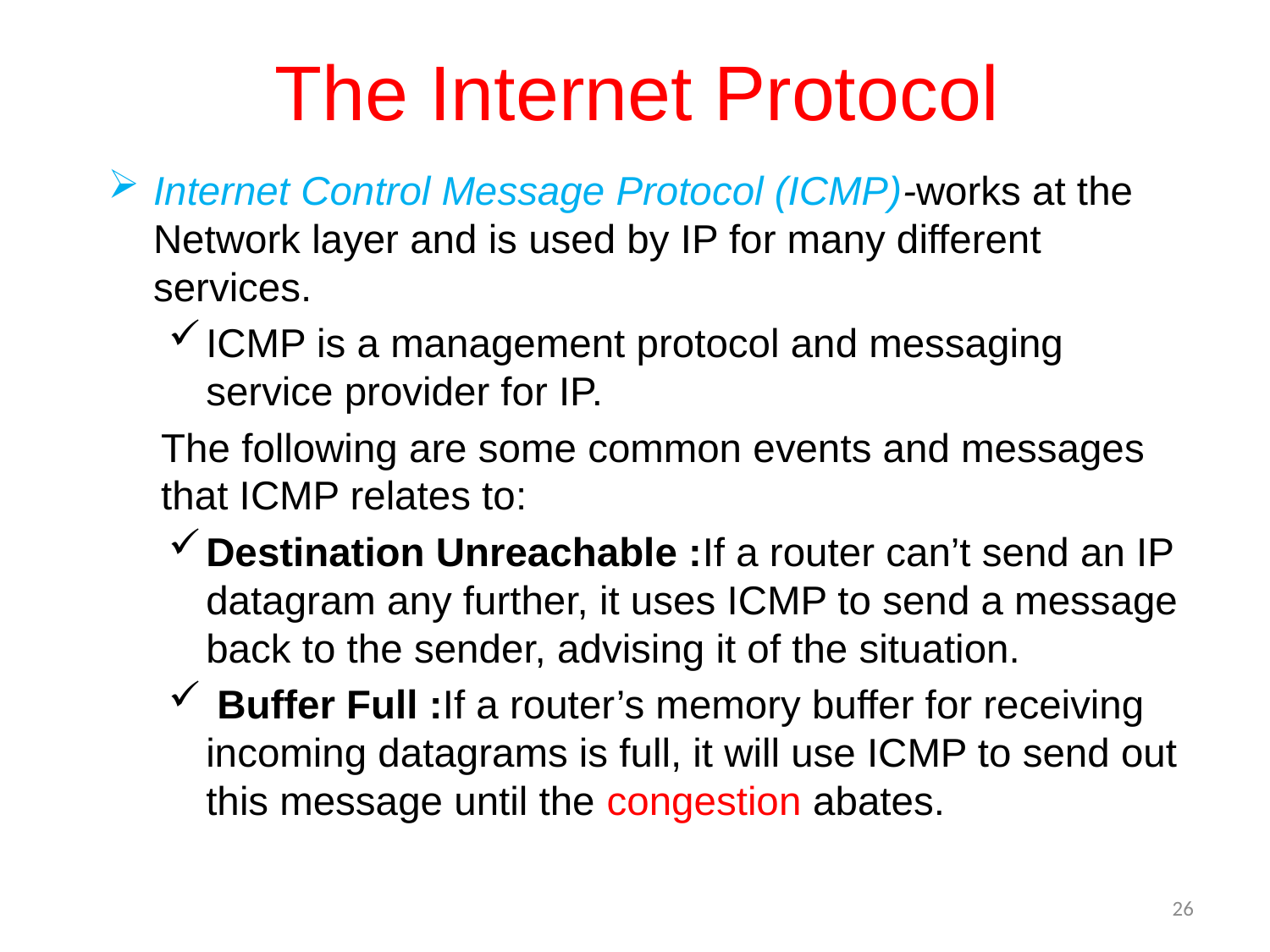

# The Internet Protocol
Internet Control Message Protocol (ICMP)-works at the Network layer and is used by IP for many different services.
ICMP is a management protocol and messaging service provider for IP.
The following are some common events and messages that ICMP relates to:
Destination Unreachable :If a router can’t send an IP datagram any further, it uses ICMP to send a message back to the sender, advising it of the situation.
 Buffer Full :If a router’s memory buffer for receiving incoming datagrams is full, it will use ICMP to send out this message until the congestion abates.

26